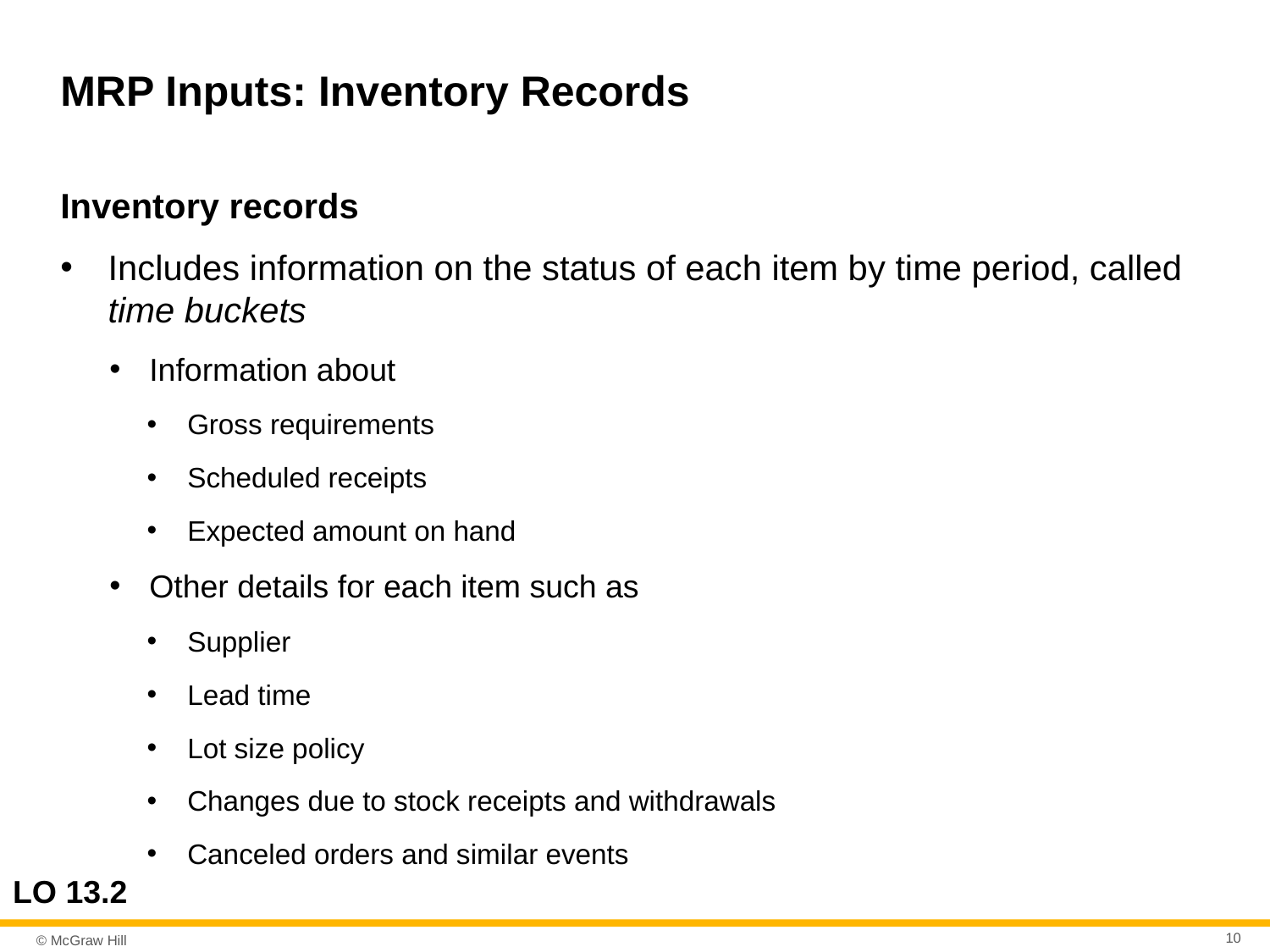

# MRP Inputs: Inventory Records
Inventory records
Includes information on the status of each item by time period, called time buckets
Information about
Gross requirements
Scheduled receipts
Expected amount on hand
Other details for each item such as
Supplier
Lead time
Lot size policy
Changes due to stock receipts and withdrawals
Canceled orders and similar events
LO 13.2